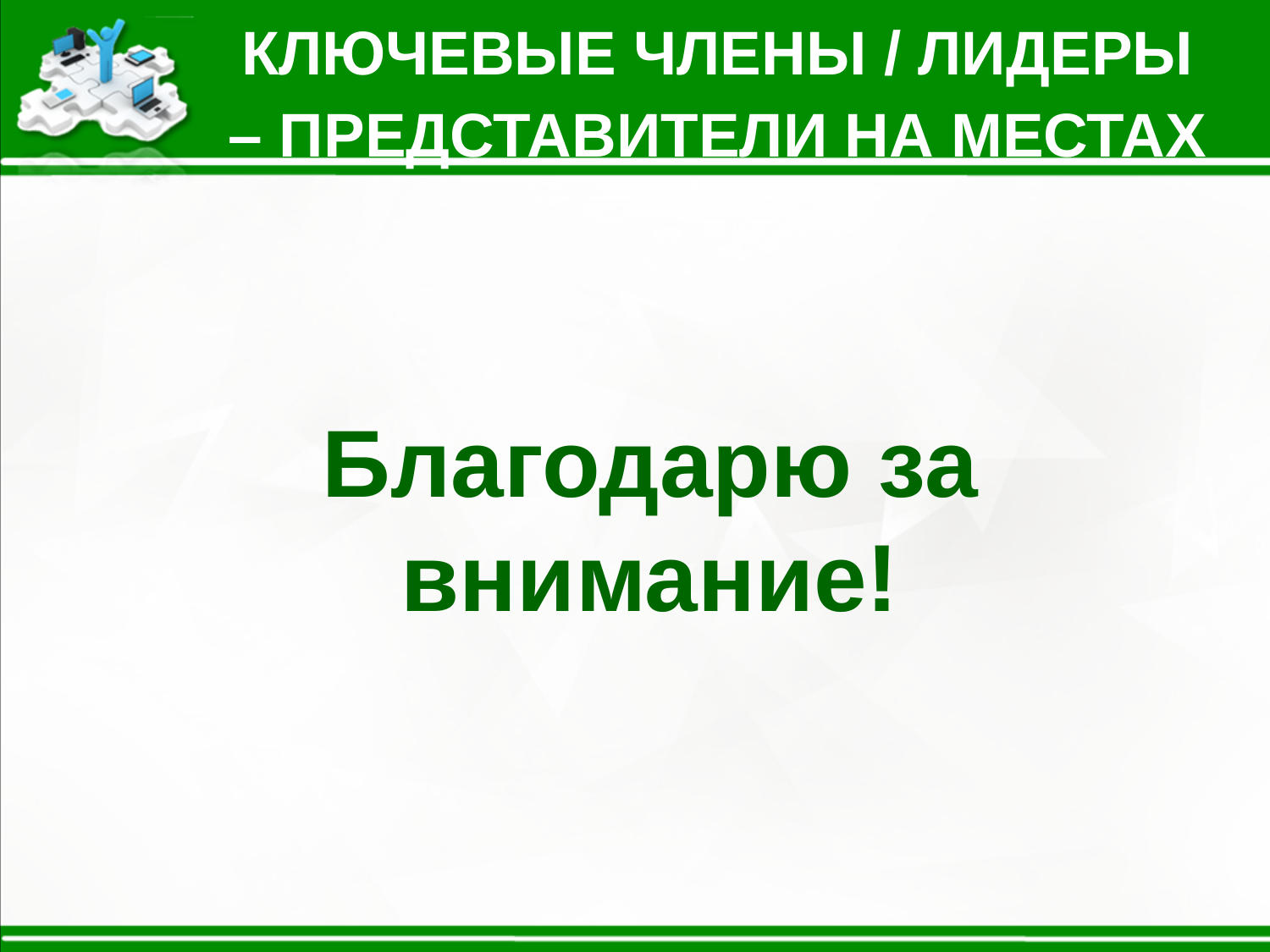

КЛЮЧЕВЫЕ ЧЛЕНЫ / ЛИДЕРЫ – ПРЕДСТАВИТЕЛИ НА МЕСТАХ
Благодарю за внимание!